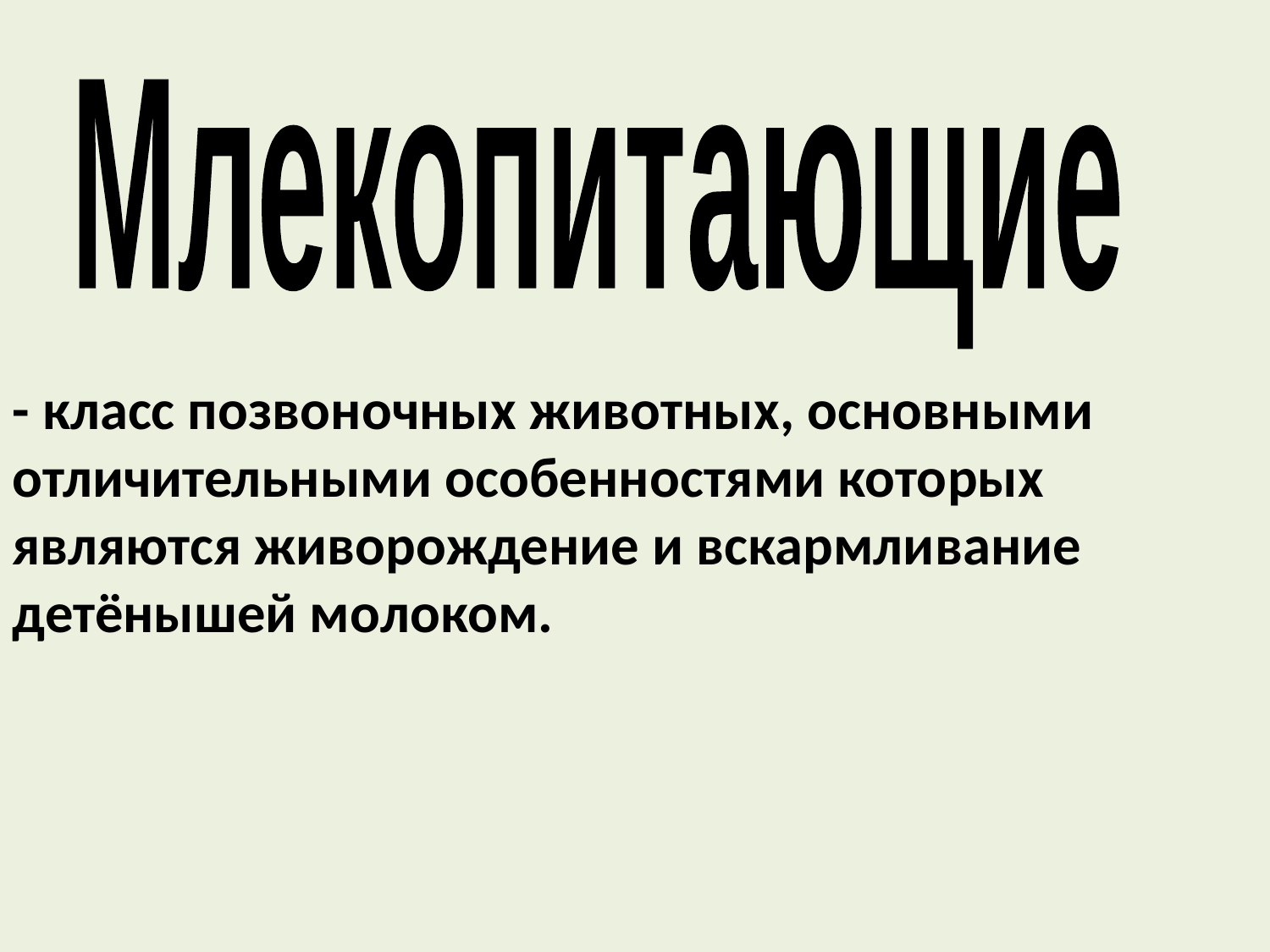

Млекопитающие
- класс позвоночных животных, основными отличительными особенностями которых являются живорождение и вскармливание детёнышей молоком.